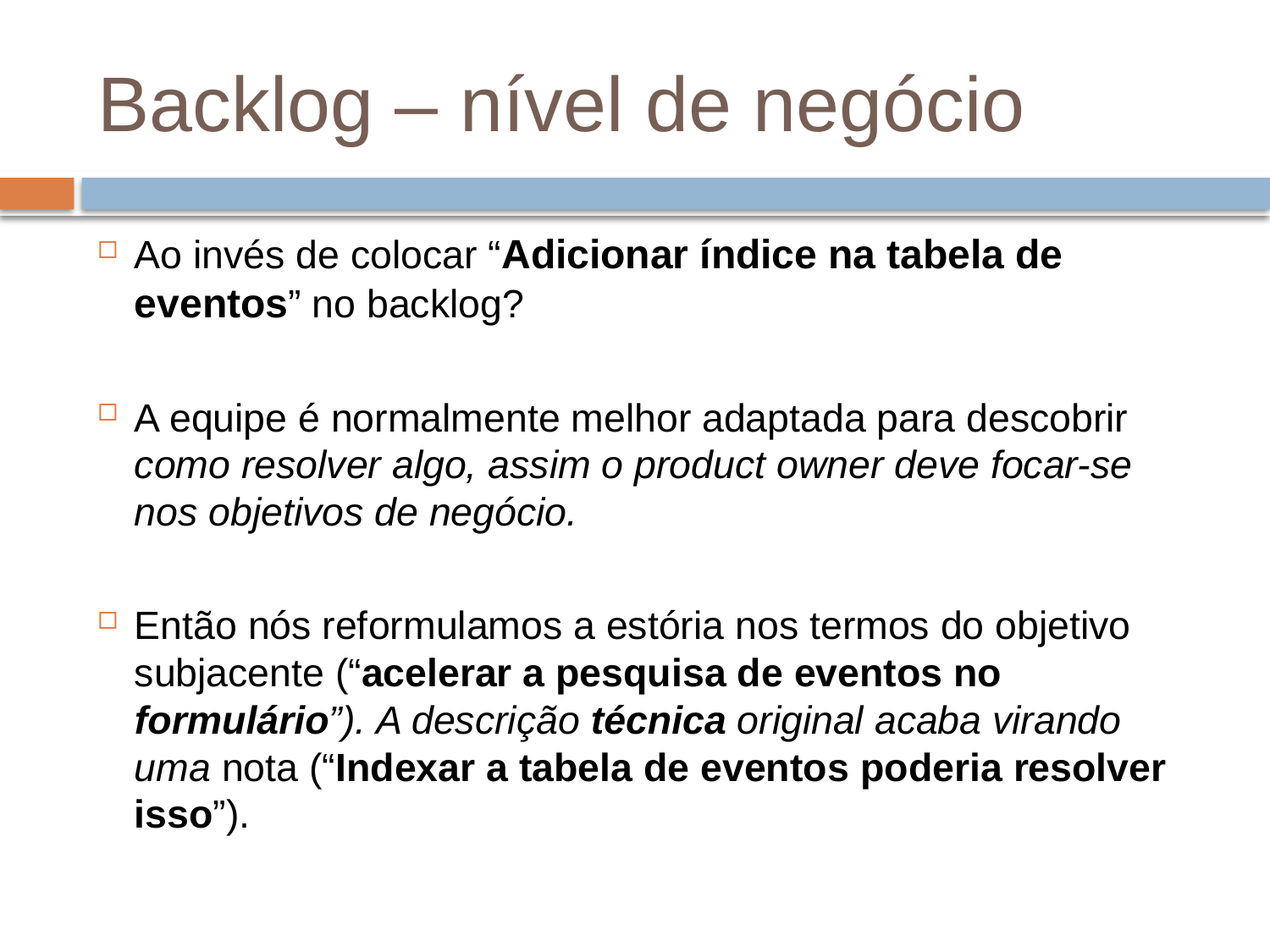

# Backlog – nível de negócio
Ao invés de colocar “Adicionar índice na tabela de eventos” no backlog?

A equipe é normalmente melhor adaptada para descobrir como resolver algo, assim o product owner deve focar-se nos objetivos de negócio.

Então nós reformulamos a estória nos termos do objetivo subjacente (“acelerar a pesquisa de eventos no formulário”). A descrição técnica original acaba virando uma nota (“Indexar a tabela de eventos poderia resolver isso”).